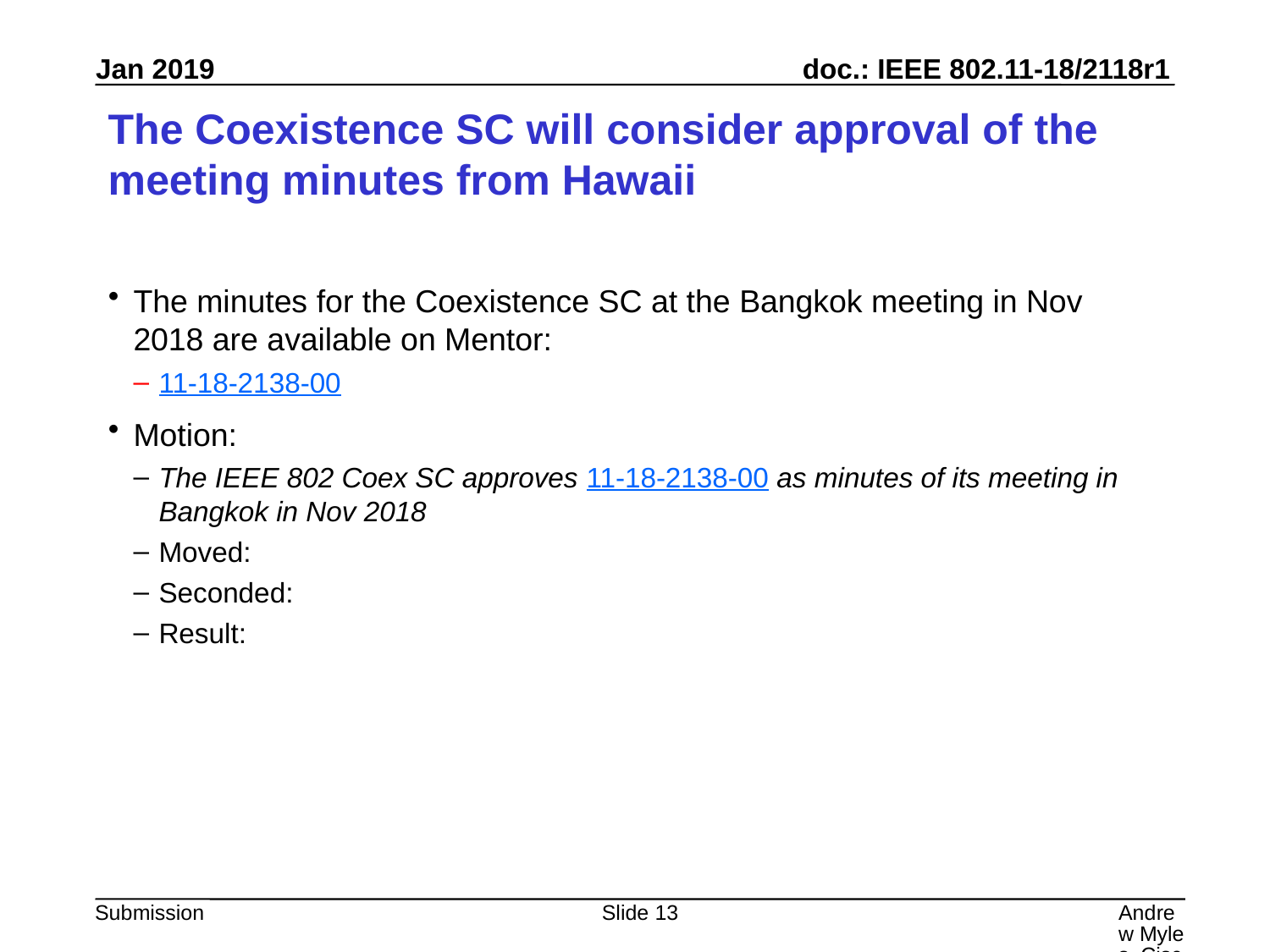

# The Coexistence SC will consider approval of the meeting minutes from Hawaii
The minutes for the Coexistence SC at the Bangkok meeting in Nov 2018 are available on Mentor:
11-18-2138-00
Motion:
The IEEE 802 Coex SC approves 11-18-2138-00 as minutes of its meeting in Bangkok in Nov 2018
Moved:
Seconded:
Result:
Slide 13
Andrew Myles, Cisco